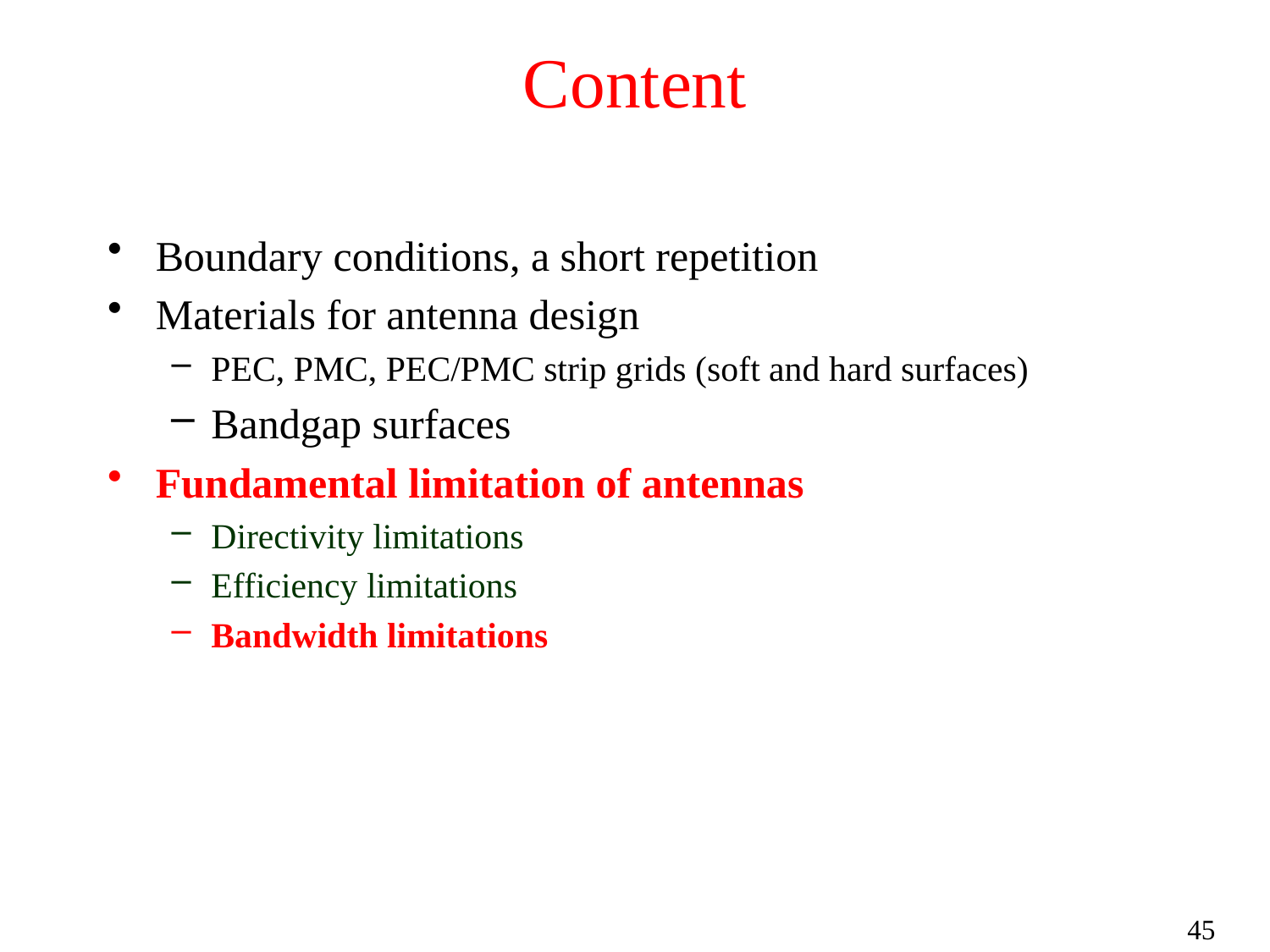

# Content
Boundary conditions, a short repetition
Materials for antenna design
PEC, PMC, PEC/PMC strip grids (soft and hard surfaces)
Bandgap surfaces
Fundamental limitation of antennas
Directivity limitations
Efficiency limitations
Bandwidth limitations